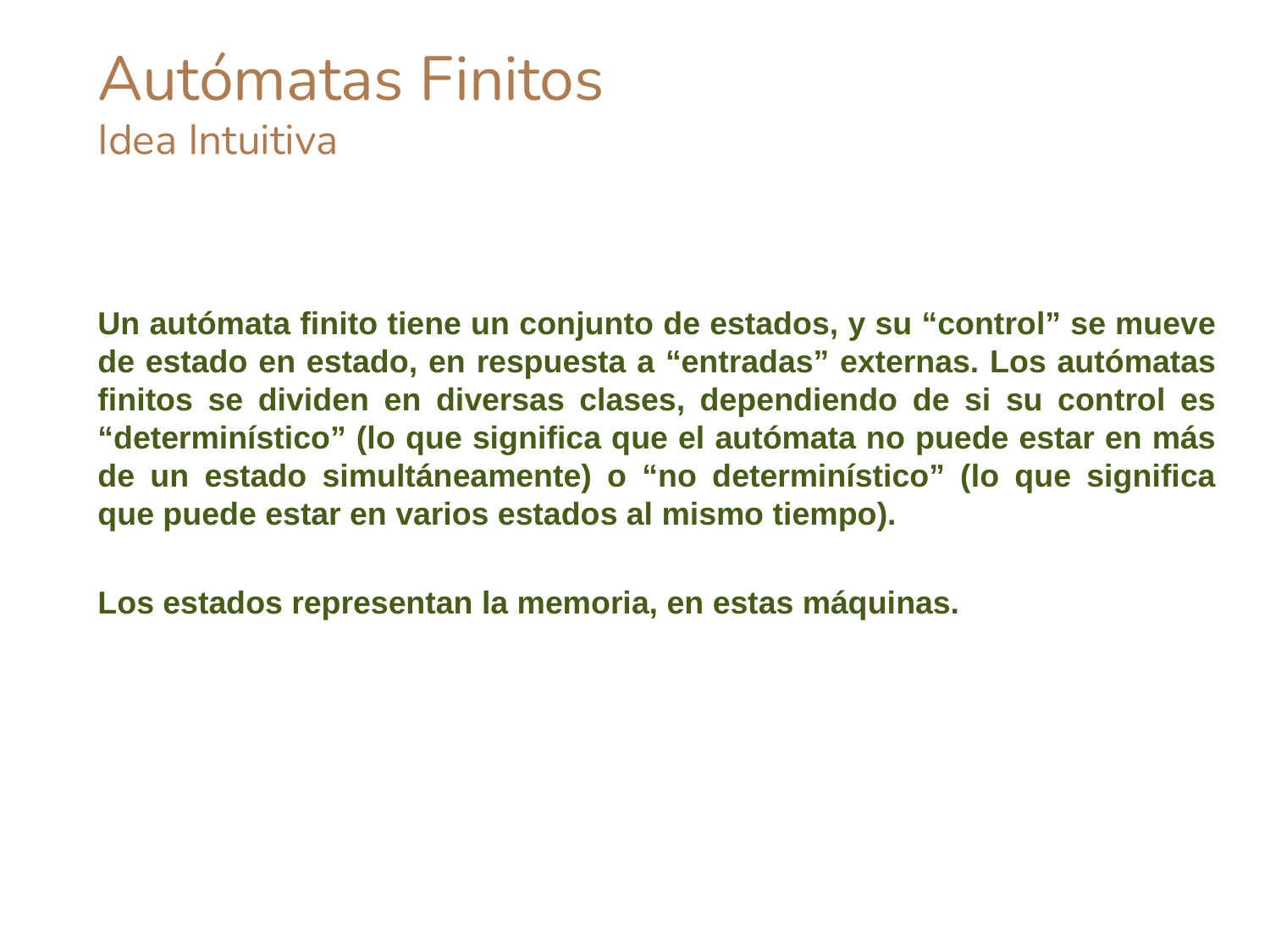

# Autómatas Finitos Idea Intuitiva
Un autómata finito tiene un conjunto de estados, y su “control” se mueve de estado en estado, en respuesta a “entradas” externas. Los autómatas finitos se dividen en diversas clases, dependiendo de si su control es “determinístico” (lo que significa que el autómata no puede estar en más de un estado simultáneamente) o “no determinístico” (lo que significa que puede estar en varios estados al mismo tiempo).

Los estados representan la memoria, en estas máquinas.